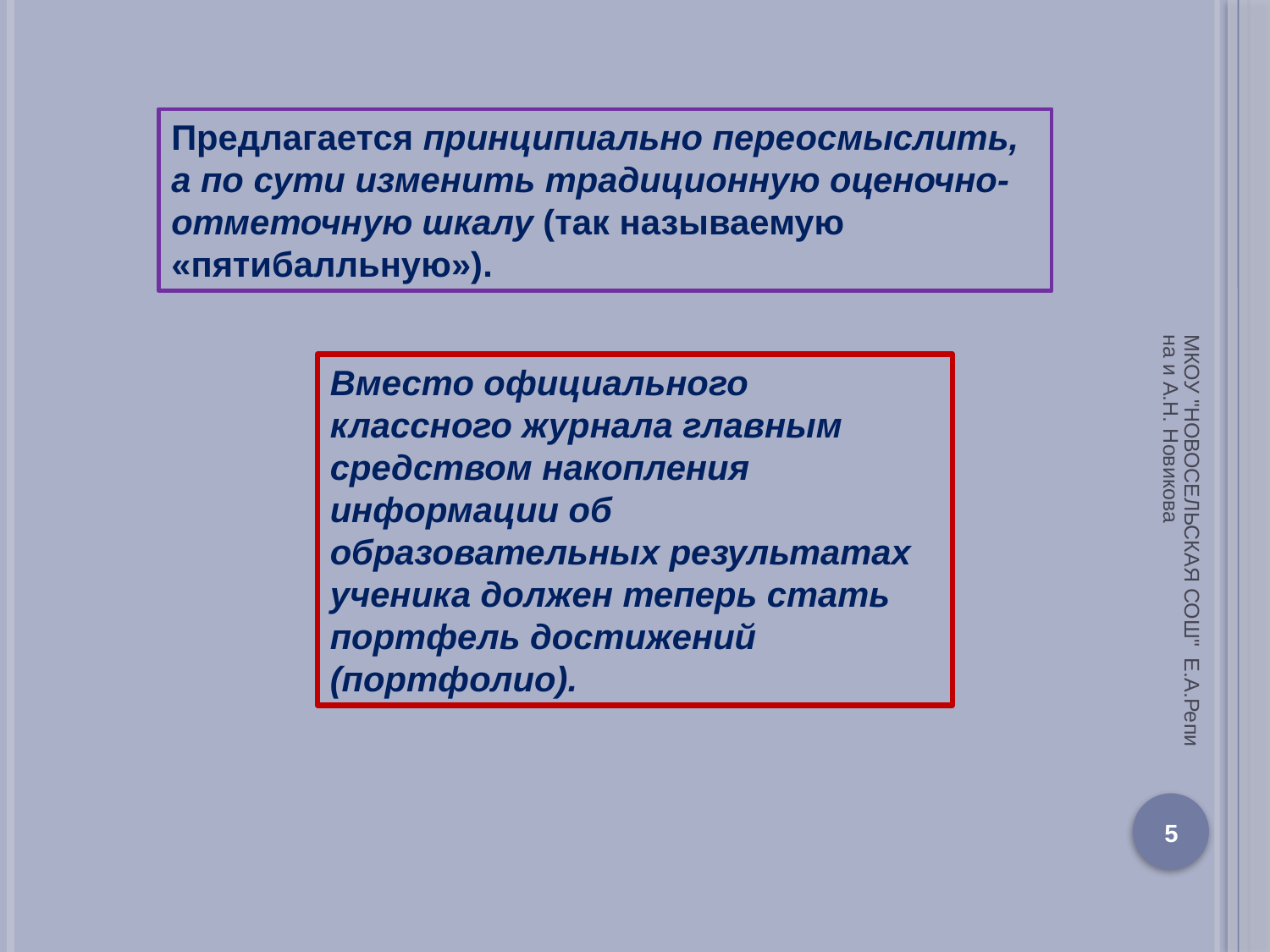

Предлагается принципиально переосмыслить, а по сути изменить традиционную оценочно-отметочную шкалу (так называемую «пятибалльную»).
Вместо официального классного журнала главным средством накопления информации об образовательных результатах ученика должен теперь стать портфель достижений (портфолио).
МКОУ "НОВОСЕЛЬСКАЯ СОШ"  Е.А.Репина и А.Н. Новикова
5